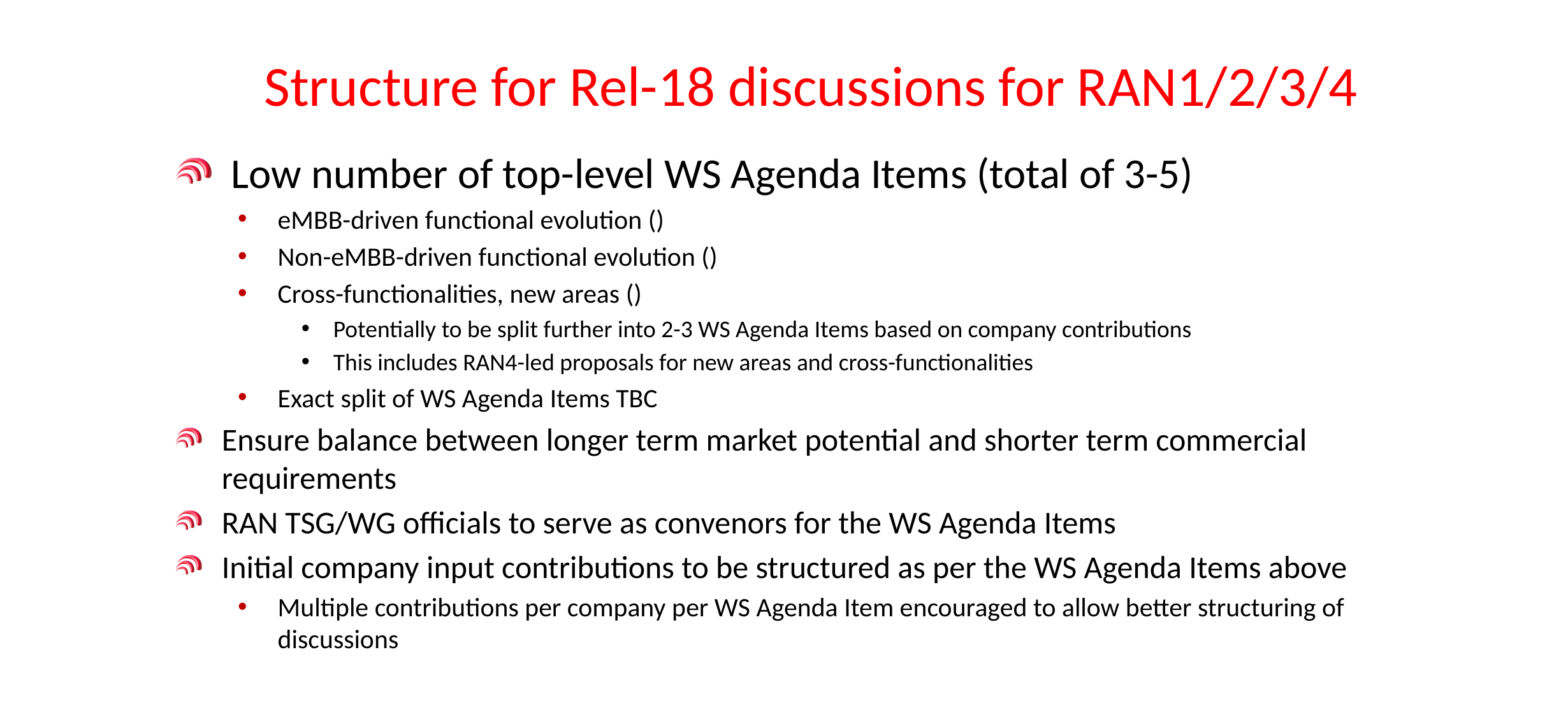

# Structure for Rel-18 discussions for RAN1/2/3/4
 Low number of top-level WS Agenda Items (total of 3-5)
eMBB-driven functional evolution ()
Non-eMBB-driven functional evolution ()
Cross-functionalities, new areas ()
Potentially to be split further into 2-3 WS Agenda Items based on company contributions
This includes RAN4-led proposals for new areas and cross-functionalities
Exact split of WS Agenda Items TBC
Ensure balance between longer term market potential and shorter term commercial requirements
RAN TSG/WG officials to serve as convenors for the WS Agenda Items
Initial company input contributions to be structured as per the WS Agenda Items above
Multiple contributions per company per WS Agenda Item encouraged to allow better structuring of discussions